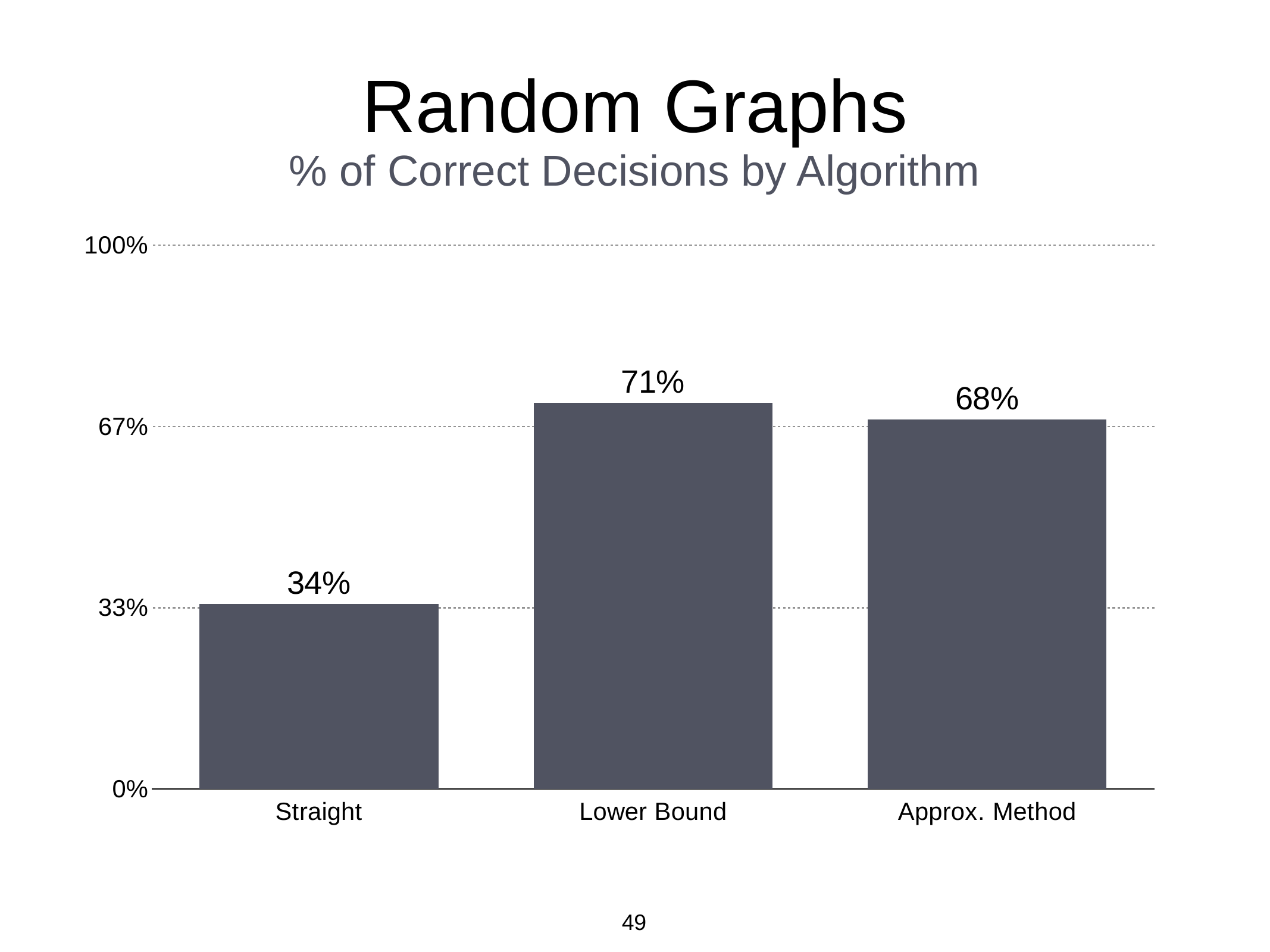

# Random Graphs
% of Correct Decisions by Algorithm

### Chart

| Category | Correct Decisions |
|---|---|
| Straight | 0.34 |
| Lower Bound | 0.71 |
| Approx. Method | 0.68 |
49